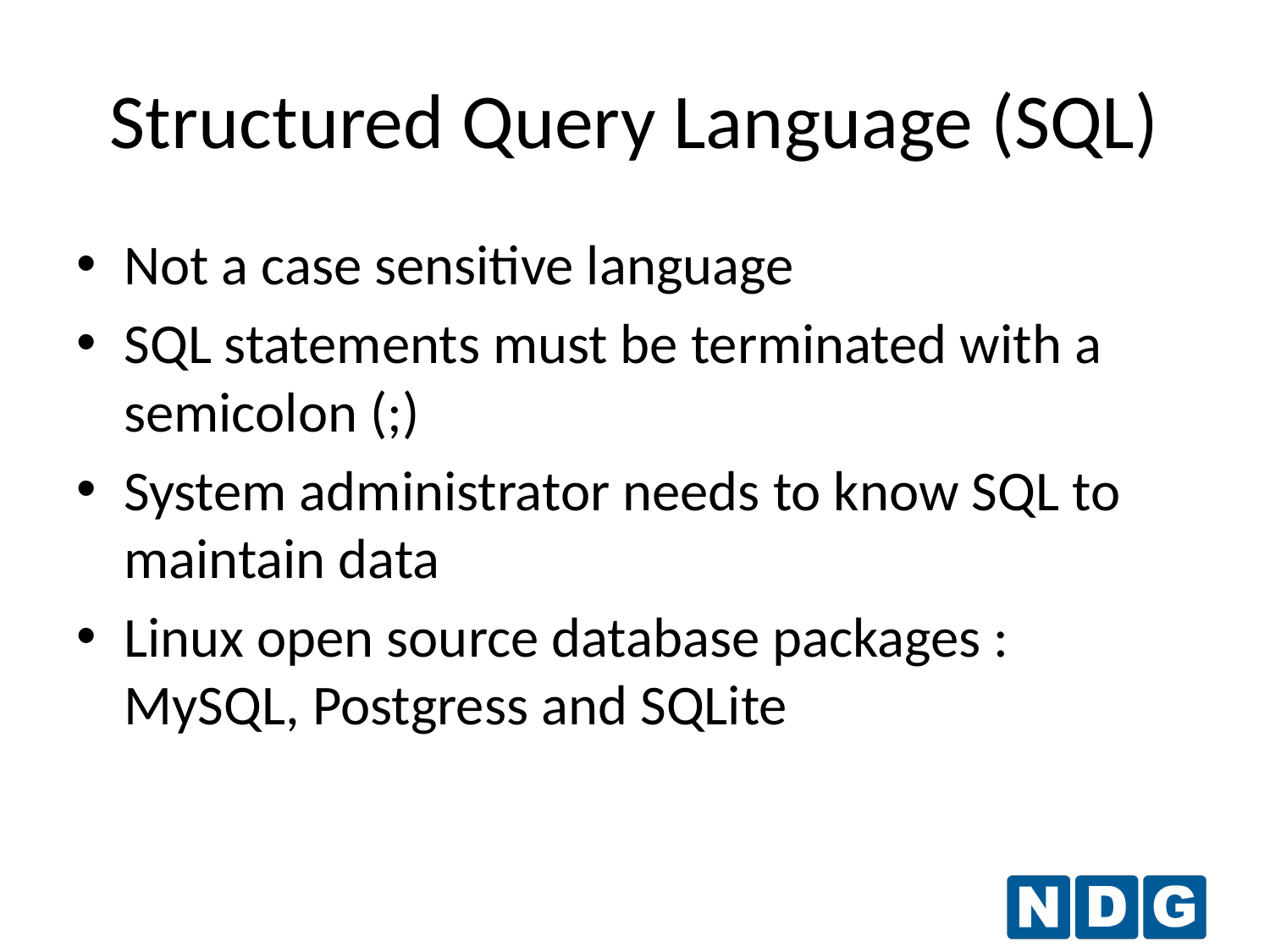

Structured Query Language (SQL)
Not a case sensitive language
SQL statements must be terminated with a semicolon (;)
System administrator needs to know SQL to maintain data
Linux open source database packages : MySQL, Postgress and SQLite